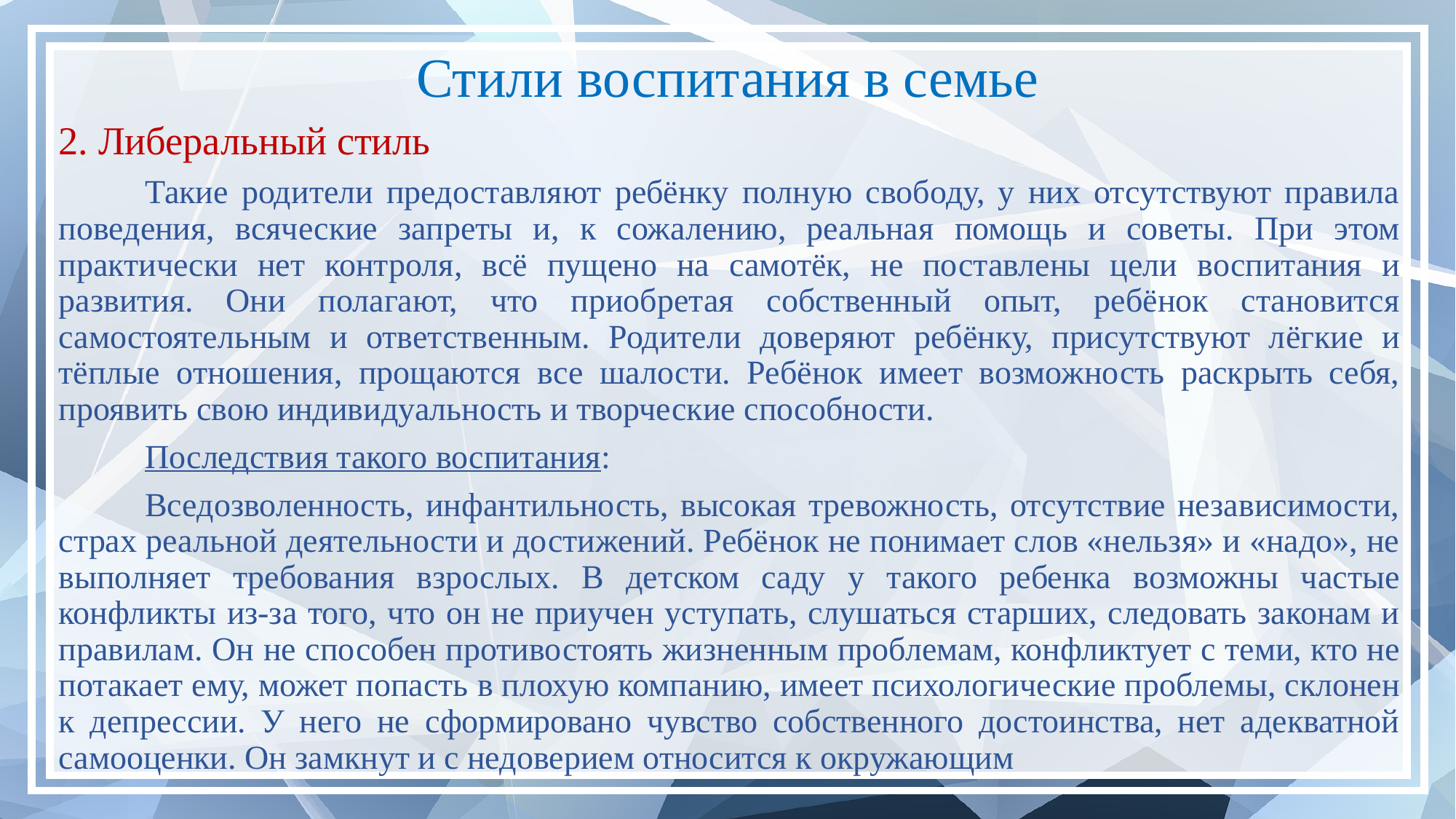

# Стили воспитания в семье
2. Либеральный стиль
	Такие родители предоставляют ребёнку полную свободу, у них отсутствуют правила поведения, всяческие запреты и, к сожалению, реальная помощь и советы. При этом практически нет контроля, всё пущено на самотёк, не поставлены цели воспитания и развития. Они полагают, что приобретая собственный опыт, ребёнок становится самостоятельным и ответственным. Родители доверяют ребёнку, присутствуют лёгкие и тёплые отношения, прощаются все шалости. Ребёнок имеет возможность раскрыть себя, проявить свою индивидуальность и творческие способности.
	Последствия такого воспитания:
	Вседозволенность, инфантильность, высокая тревожность, отсутствие независимости, страх реальной деятельности и достижений. Ребёнок не понимает слов «нельзя» и «надо», не выполняет требования взрослых. В детском саду у такого ребенка возможны частые конфликты из-за того, что он не приучен уступать, слушаться старших, следовать законам и правилам. Он не способен противостоять жизненным проблемам, конфликтует с теми, кто не потакает ему, может попасть в плохую компанию, имеет психологические проблемы, склонен к депрессии. У него не сформировано чувство собственного достоинства, нет адекватной самооценки. Он замкнут и с недоверием относится к окружающим